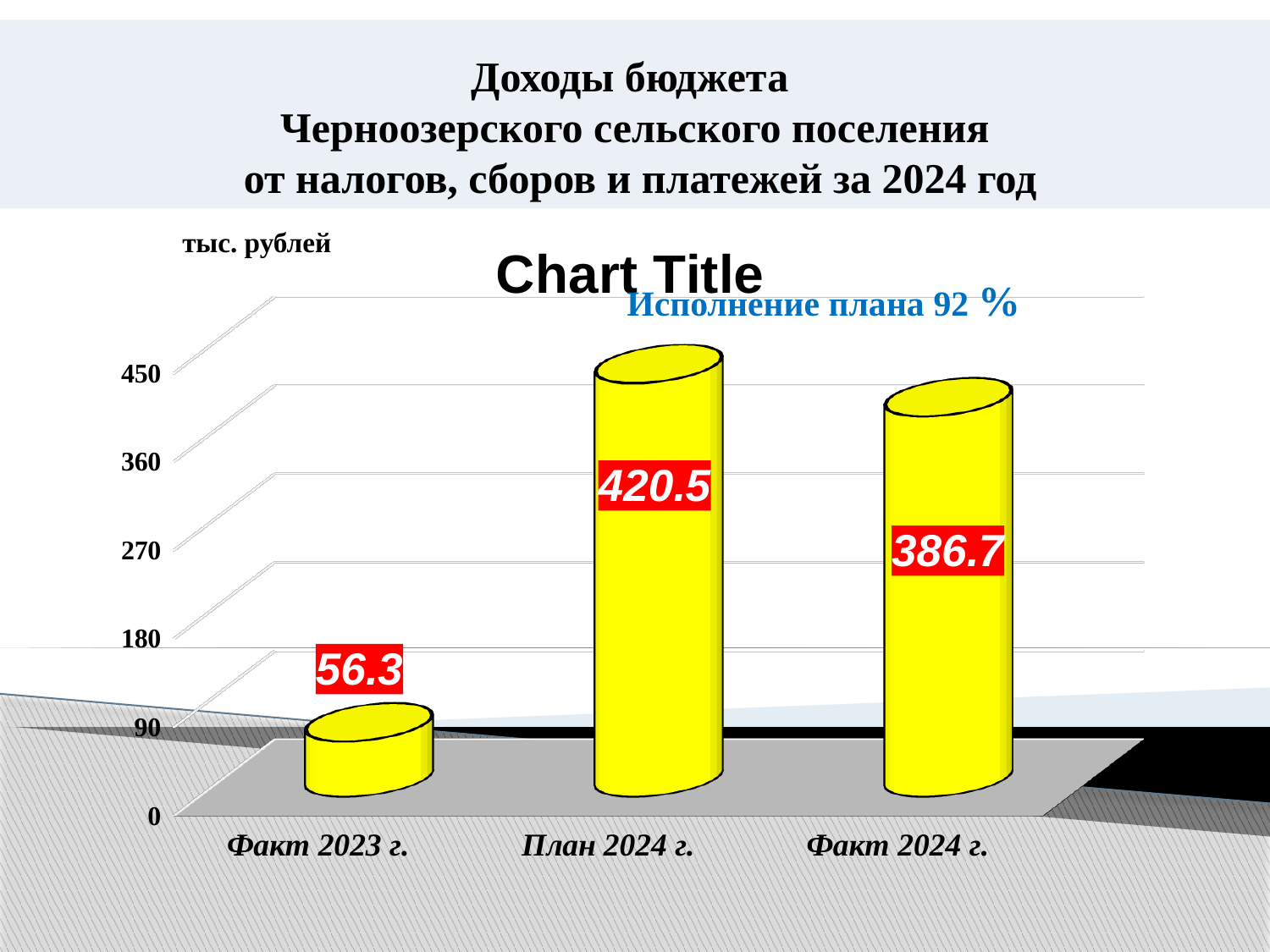

# Доходы бюджета Черноозерского сельского поселения от налогов, сборов и платежей за 2024 год

[unsupported chart]

[unsupported chart]

тыс. рублей
Исполнение плана 92 %